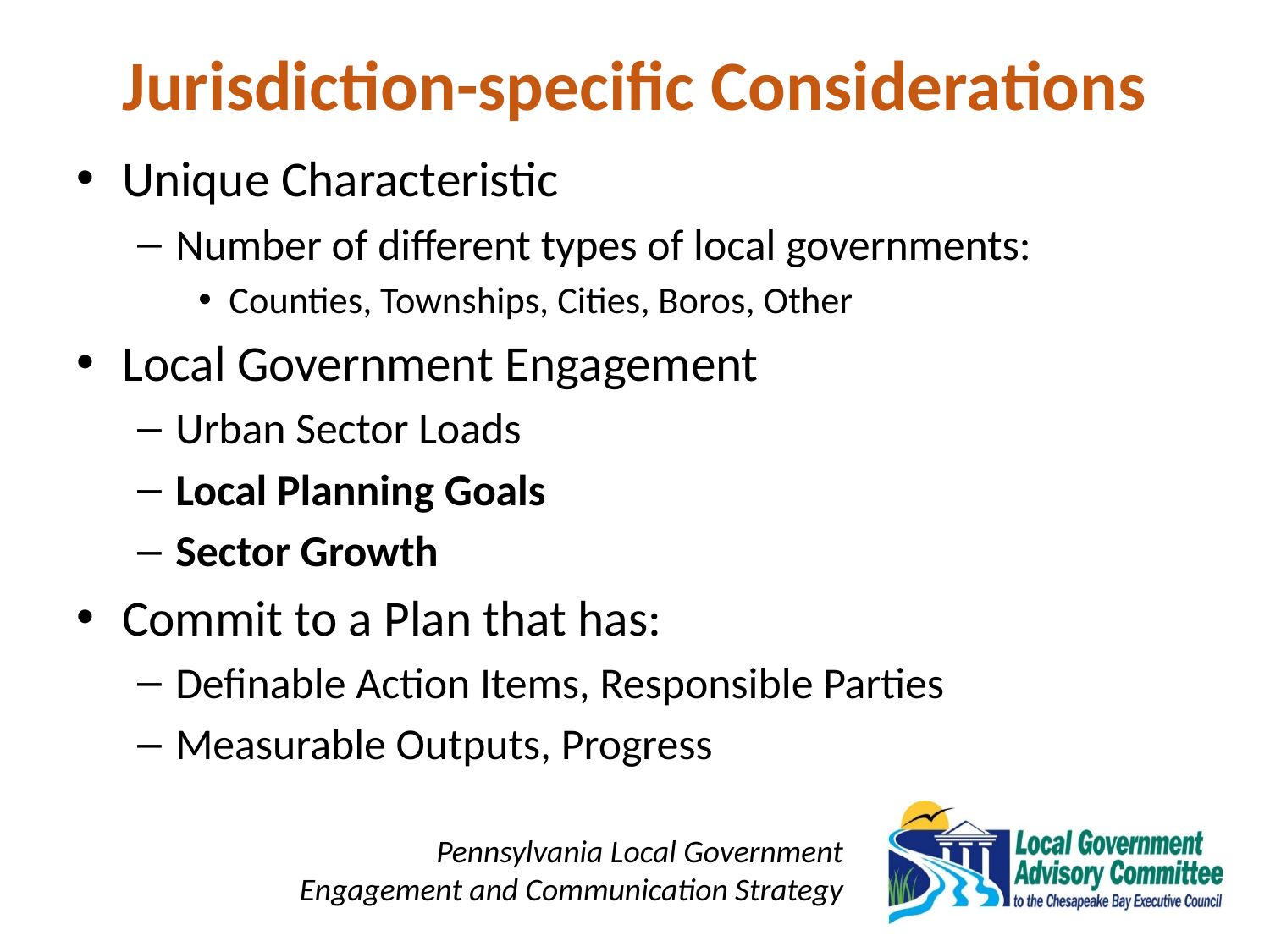

# Jurisdiction-specific Considerations
Unique Characteristic
Number of different types of local governments:
Counties, Townships, Cities, Boros, Other
Local Government Engagement
Urban Sector Loads
Local Planning Goals
Sector Growth
Commit to a Plan that has:
Definable Action Items, Responsible Parties
Measurable Outputs, Progress

Pennsylvania Local Government
Engagement and Communication Strategy